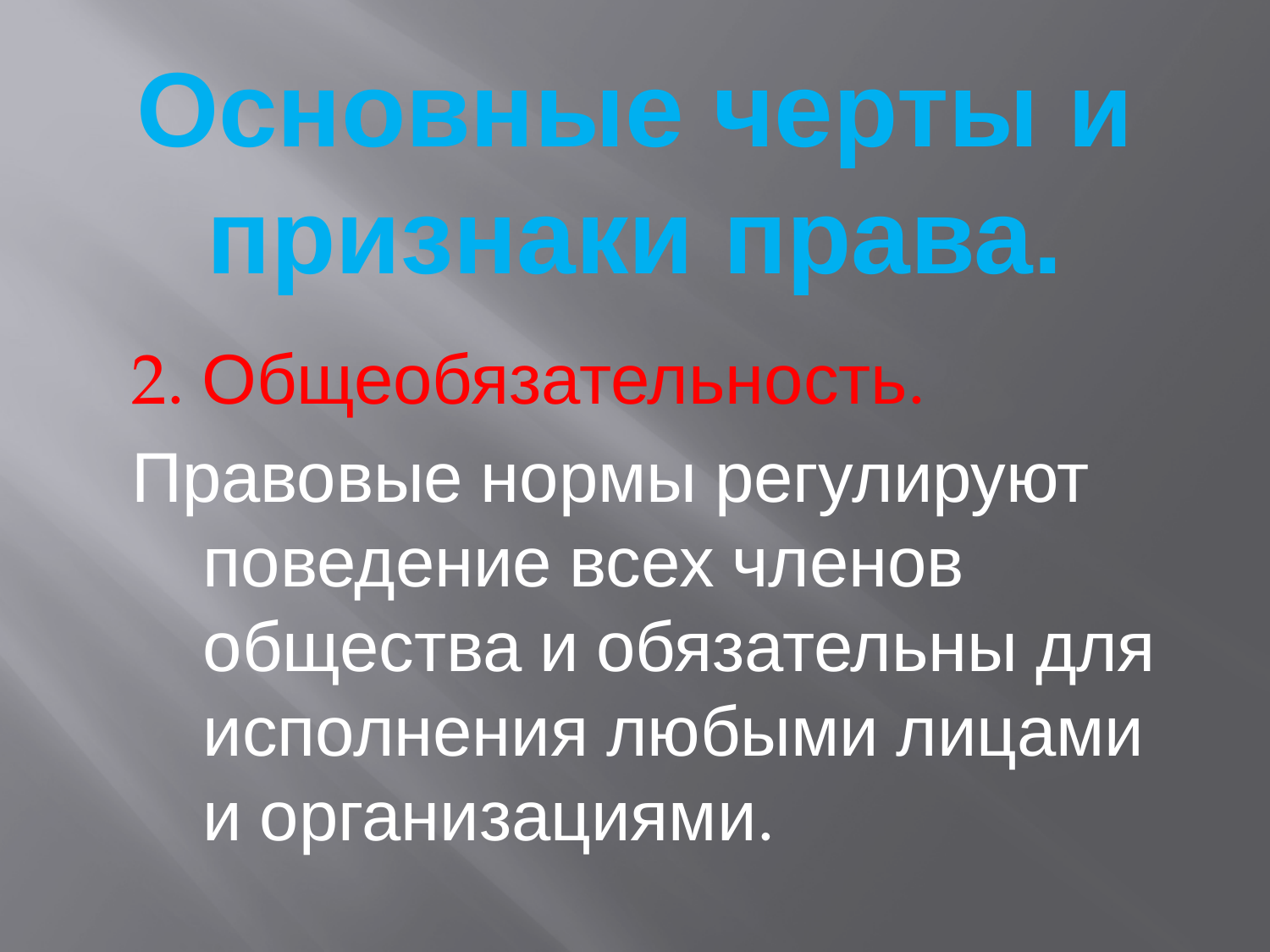

# Основные черты и признаки права.
2. Общеобязательность.
Правовые нормы регулируют поведение всех членов общества и обязательны для исполнения любыми лицами и организациями.